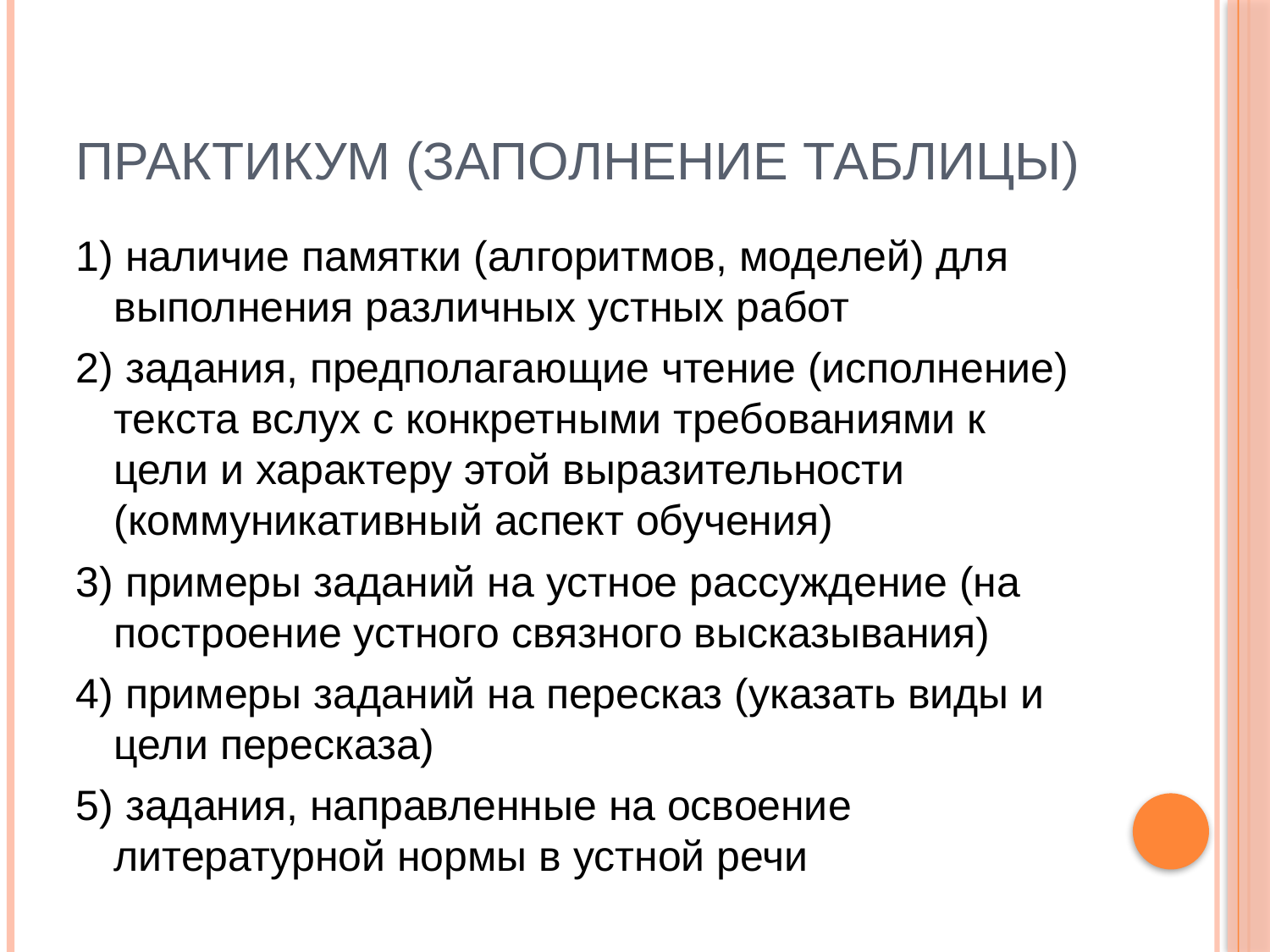

# Практикум (заполнение таблицы)
1) наличие памятки (алгоритмов, моделей) для выполнения различных устных работ
2) задания, предполагающие чтение (исполнение) текста вслух с конкретными требованиями к цели и характеру этой выразительности (коммуникативный аспект обучения)
3) примеры заданий на устное рассуждение (на построение устного связного высказывания)
4) примеры заданий на пересказ (указать виды и цели пересказа)
5) задания, направленные на освоение  литературной нормы в устной речи